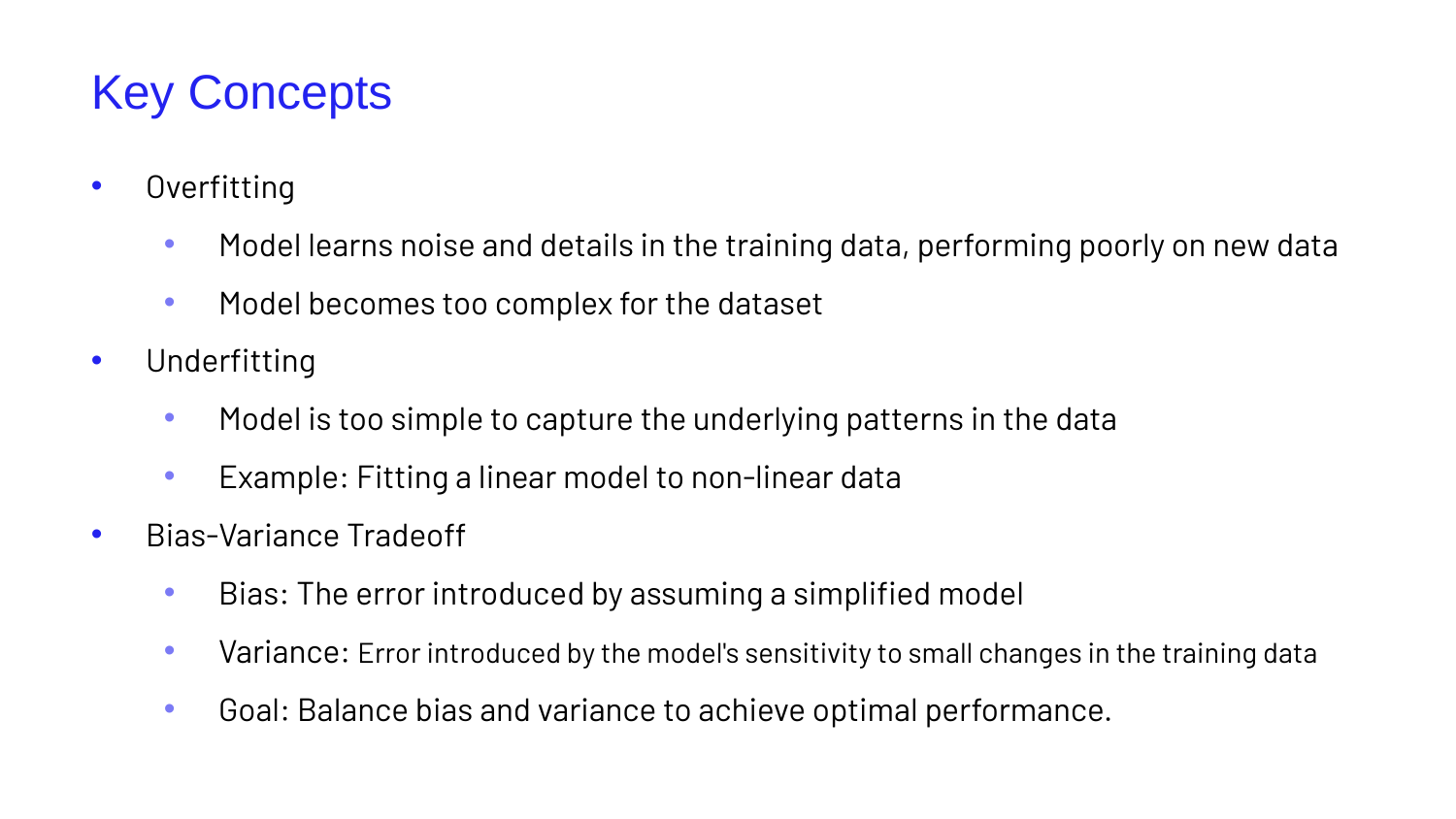

Key Concepts
Overfitting
Model learns noise and details in the training data, performing poorly on new data
Model becomes too complex for the dataset
Underfitting
Model is too simple to capture the underlying patterns in the data
Example: Fitting a linear model to non-linear data
Bias-Variance Tradeoff
Bias: The error introduced by assuming a simplified model
Variance: Error introduced by the model's sensitivity to small changes in the training data
Goal: Balance bias and variance to achieve optimal performance.